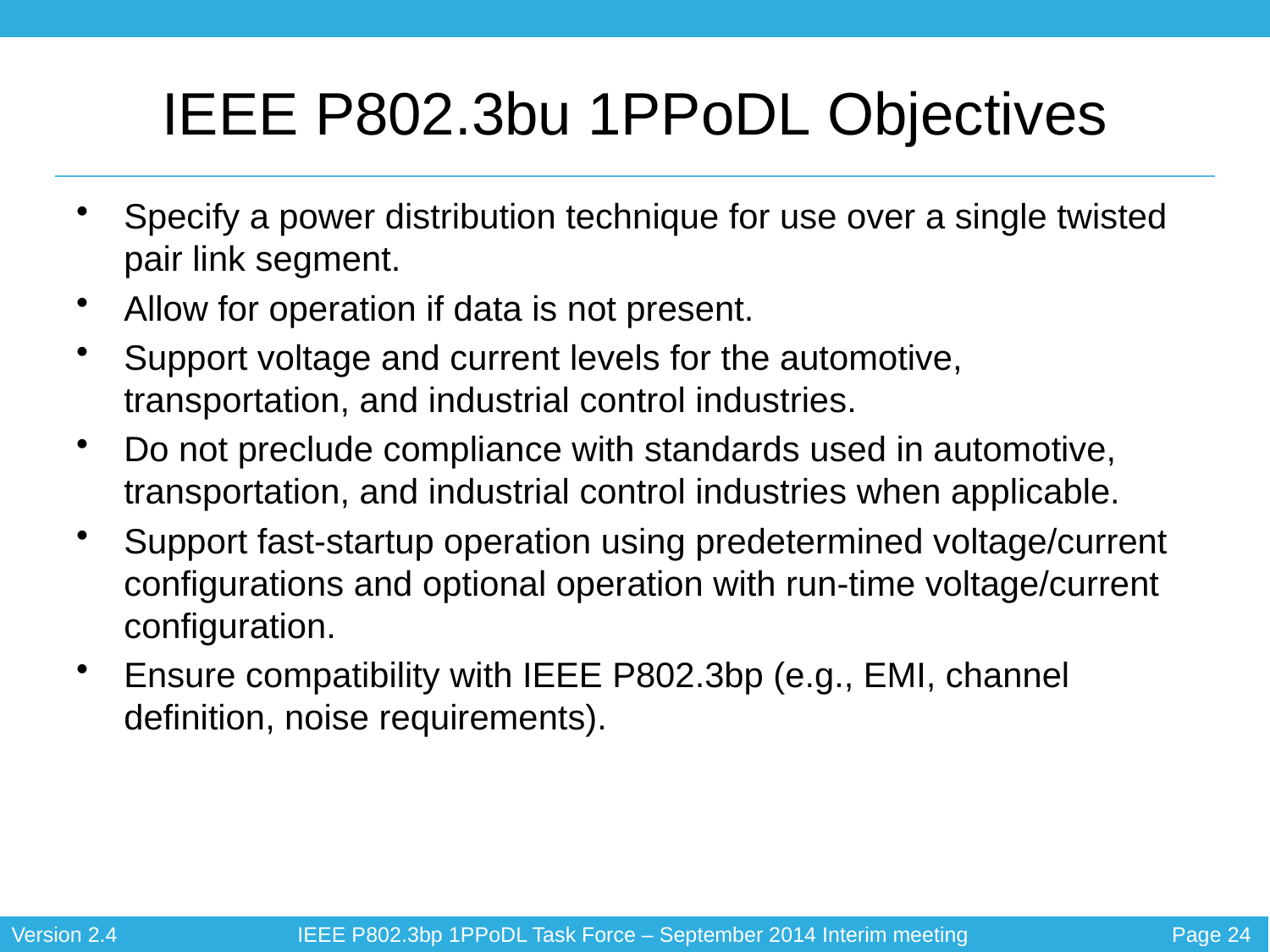

# IEEE P802.3bu 1PPoDL Objectives
Specify a power distribution technique for use over a single twisted pair link segment.
Allow for operation if data is not present.
Support voltage and current levels for the automotive, transportation, and industrial control industries.
Do not preclude compliance with standards used in automotive, transportation, and industrial control industries when applicable.
Support fast-startup operation using predetermined voltage/current configurations and optional operation with run-time voltage/current configuration.
Ensure compatibility with IEEE P802.3bp (e.g., EMI, channel definition, noise requirements).